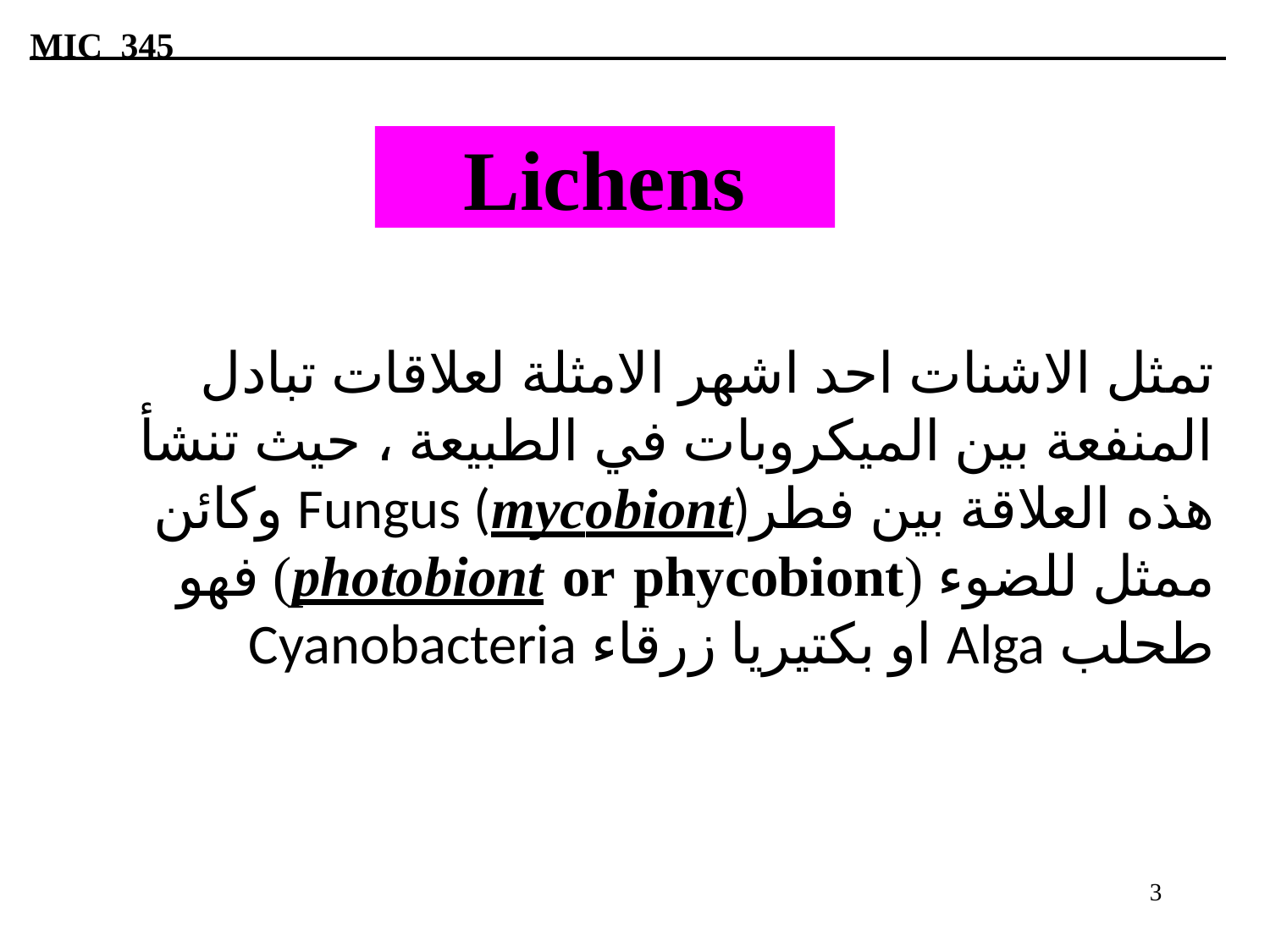

MIC  345

Lichens
تمثل الاشنات احد اشهر الامثلة لعلاقات تبادل المنفعة بين الميكروبات في الطبيعة ، حيث تنشأ هذه العلاقة بين فطرFungus (mycobiont) وكائن ممثل للضوء (photobiont or phycobiont) فهو طحلب Alga او بكتيريا زرقاء Cyanobacteria

3